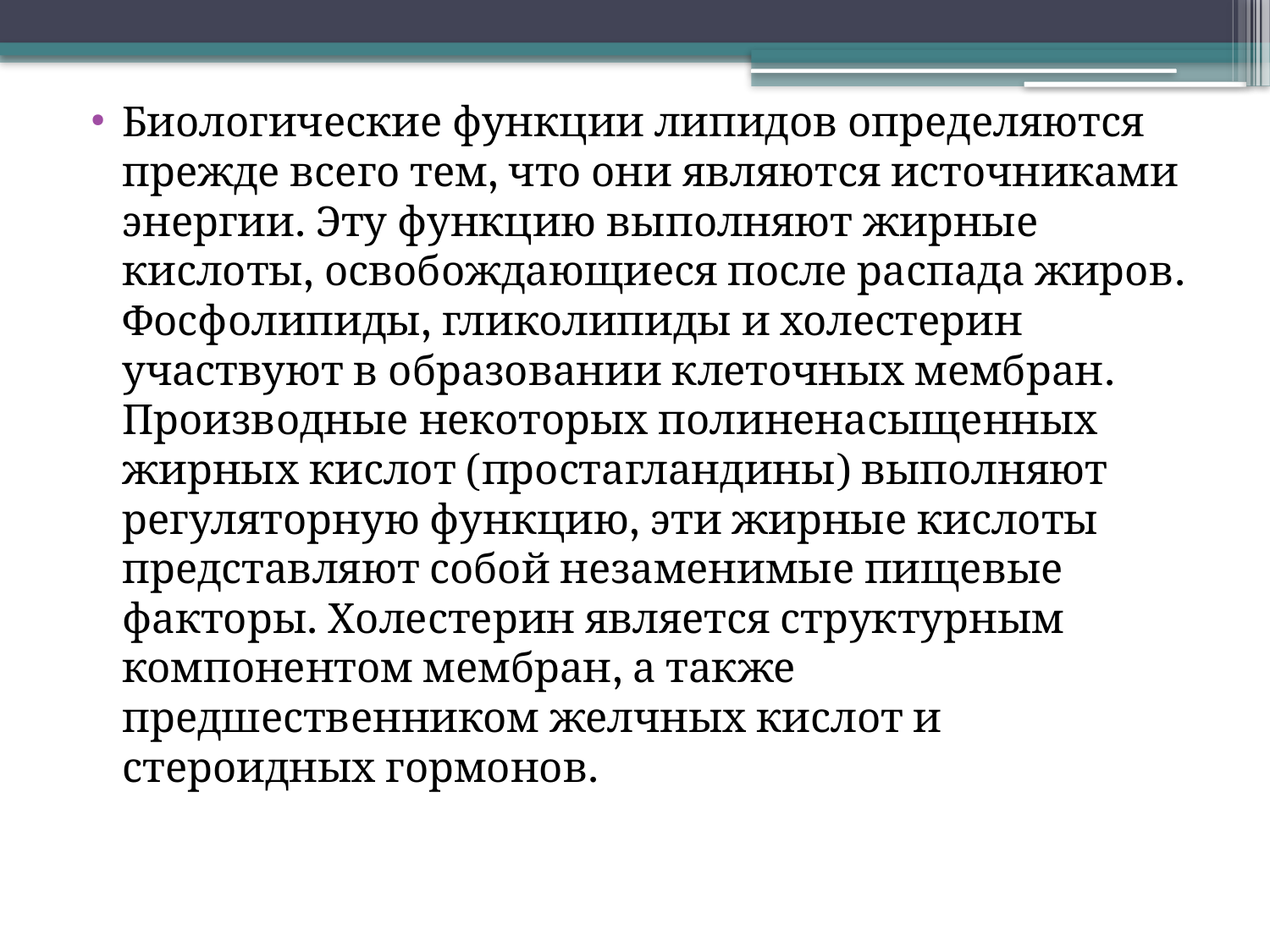

Биологические функции липидов определяются прежде всего тем, что они являются источниками энергии. Эту функцию выполняют жирные кислоты, освобождающиеся после распада жиров. Фосфолипиды, гликолипиды и холестерин участвуют в образовании клеточных мембран. Производные некоторых полиненасыщенных жирных кислот (простагландины) выполняют регуляторную функцию, эти жирные кислоты представляют собой незаменимые пищевые факторы. Холестерин является структурным компонентом мембран, а также предшественником желчных кислот и стероидных гормонов.